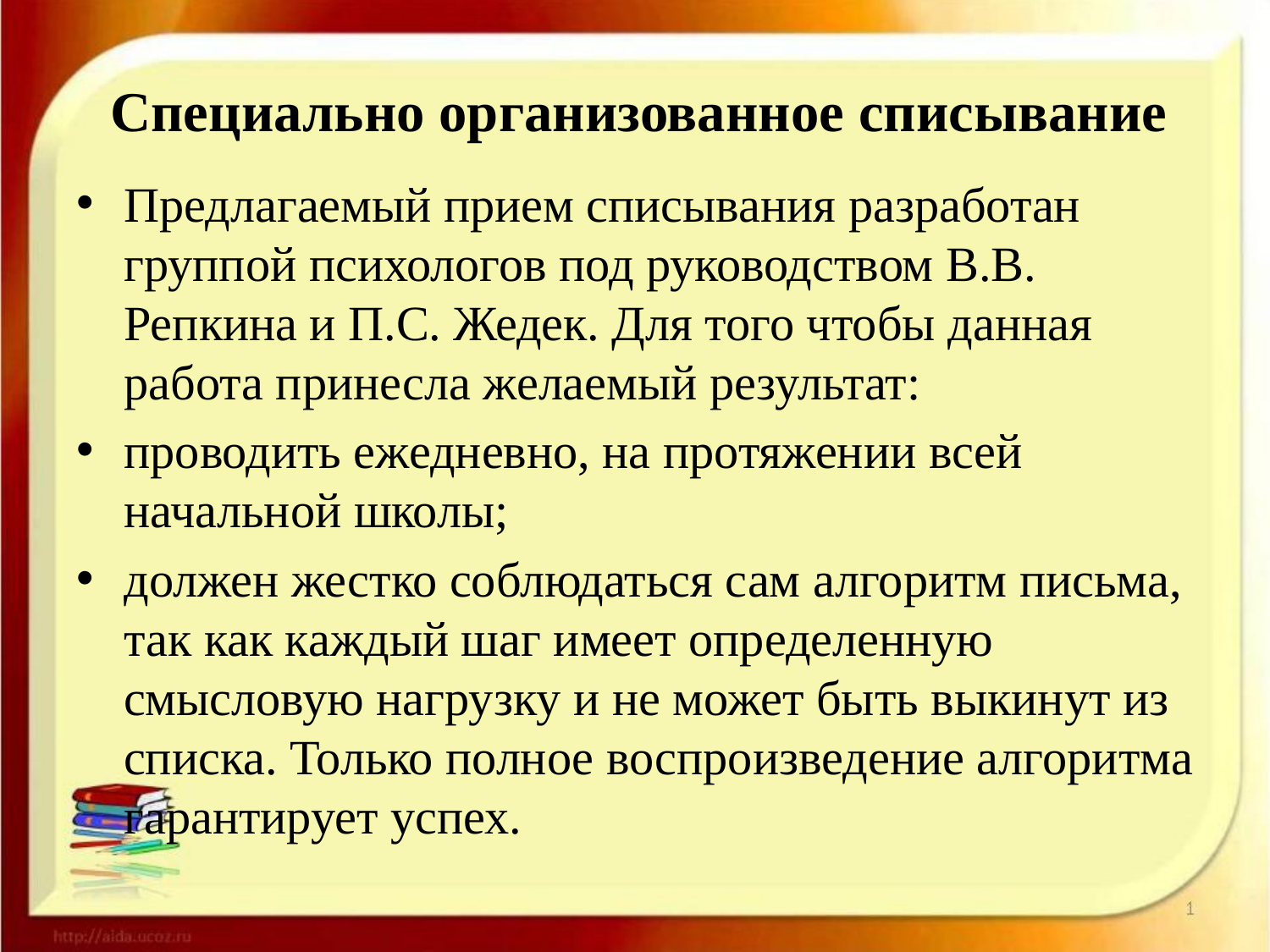

# Специально организованное списывание
Предлагаемый прием списывания разработан группой психологов под руководством В.В. Репкина и П.С. Жедек. Для того чтобы данная работа принесла желаемый результат:
проводить ежедневно, на протяжении всей начальной школы;
должен жестко соблюдаться сам алгоритм письма, так как каждый шаг имеет определенную смысловую нагрузку и не может быть выкинут из списка. Только полное воспроизведение алгоритма гарантирует успех.